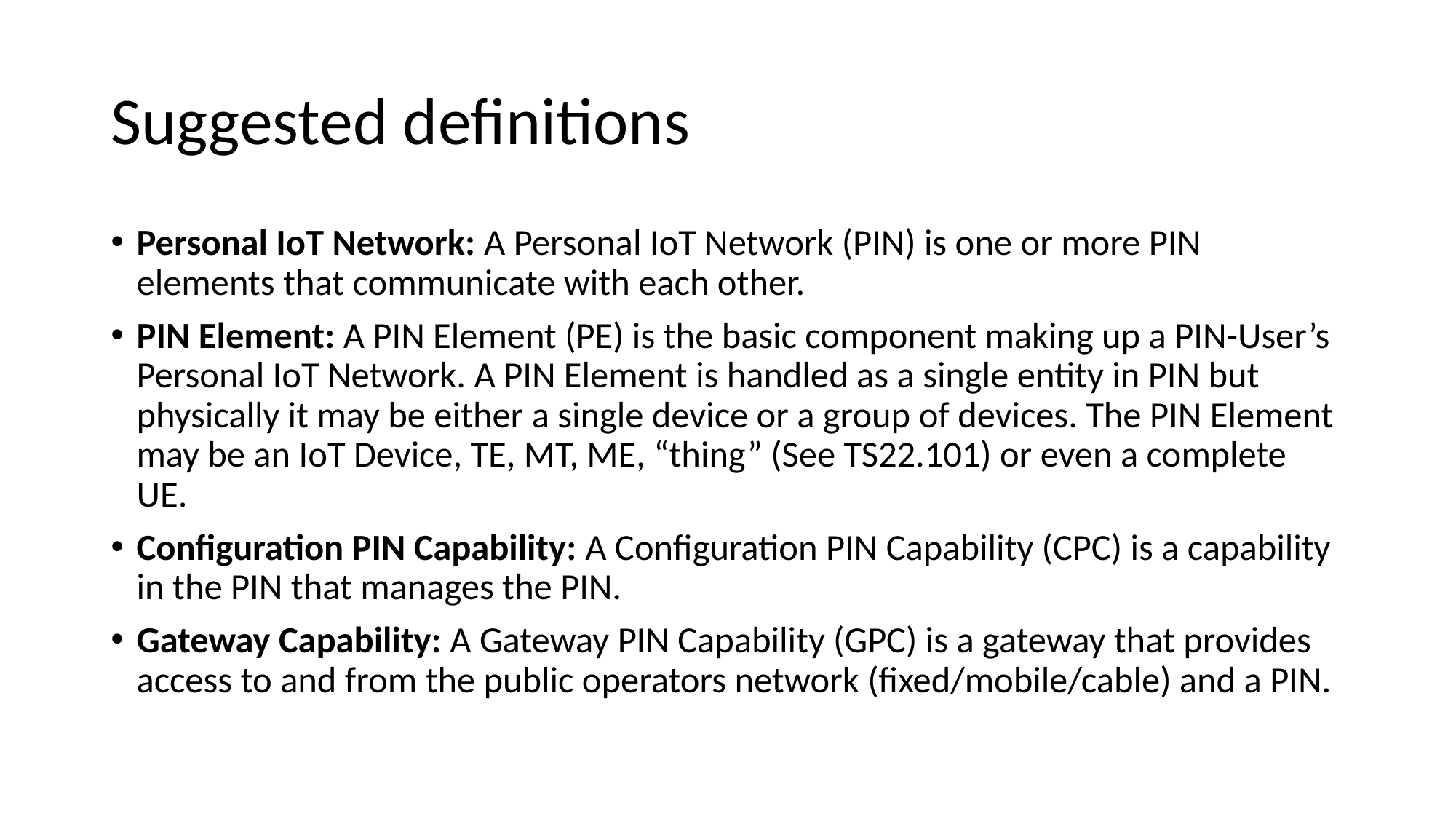

# Suggested definitions
Personal IoT Network: A Personal IoT Network (PIN) is one or more PIN elements that communicate with each other.
PIN Element: A PIN Element (PE) is the basic component making up a PIN-User’s Personal IoT Network. A PIN Element is handled as a single entity in PIN but physically it may be either a single device or a group of devices. The PIN Element may be an IoT Device, TE, MT, ME, “thing” (See TS22.101) or even a complete UE.
Configuration PIN Capability: A Configuration PIN Capability (CPC) is a capability in the PIN that manages the PIN.
Gateway Capability: A Gateway PIN Capability (GPC) is a gateway that provides access to and from the public operators network (fixed/mobile/cable) and a PIN.